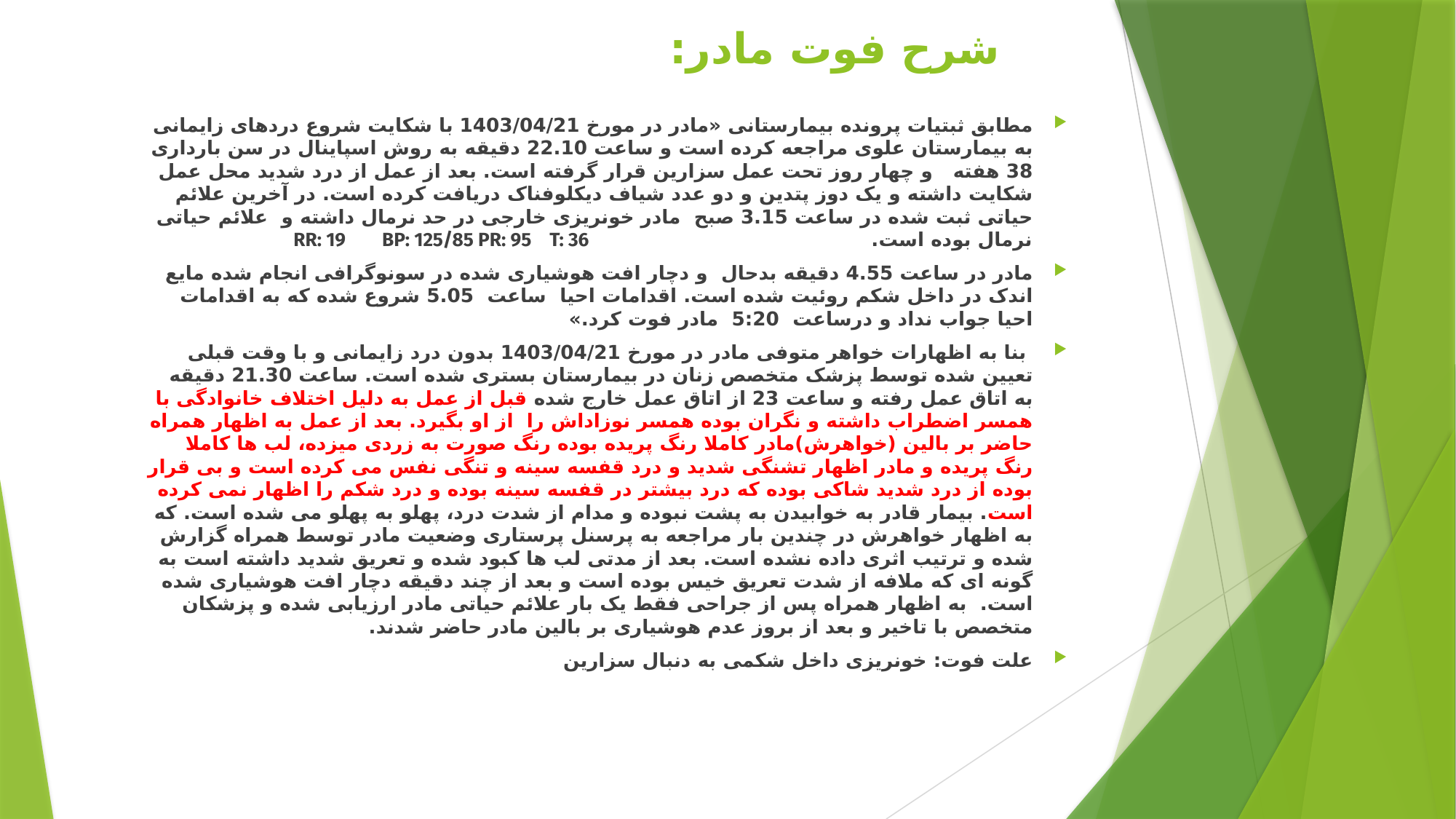

# شرح فوت مادر:
مطابق ثبتیات پرونده بیمارستانی «مادر در مورخ 1403/04/21 با شکایت شروع دردهای زایمانی به بیمارستان علوی مراجعه کرده است و ساعت 22.10 دقیقه به روش اسپاینال در سن بارداری 38 هفته   و چهار روز تحت عمل سزارین قرار گرفته است. بعد از عمل از درد شدید محل عمل شکایت داشته و یک دوز پتدین و دو عدد شیاف دیکلوفناک دریافت کرده است. در آخرین علائم حیاتی ثبت شده در ساعت 3.15 صبح  مادر خونریزی خارجی در حد نرمال داشته و  علائم حیاتی نرمال بوده است.                                          RR: 19        BP: 125/85 PR: 95    T: 36
مادر در ساعت 4.55 دقیقه بدحال  و دچار افت هوشیاری شده در سونوگرافی انجام شده مایع اندک در داخل شکم روئیت شده است. اقدامات احیا  ساعت  5.05 شروع شده که به اقدامات احیا جواب نداد و درساعت  5:20  مادر فوت کرد.»
 بنا به اظهارات خواهر متوفی مادر در مورخ 1403/04/21 بدون درد زایمانی و با وقت قبلی تعیین شده توسط پزشک متخصص زنان در بیمارستان بستری شده است. ساعت 21.30 دقیقه به اتاق عمل رفته و ساعت 23 از اتاق عمل خارج شده قبل از عمل به دلیل اختلاف خانوادگی با همسر اضطراب داشته و نگران بوده همسر نوزاداش را  از او بگیرد. بعد از عمل به اظهار همراه حاضر بر بالین (خواهرش)مادر کاملا رنگ پریده بوده رنگ صورت به زردی میزده، لب ها کاملا رنگ پریده و مادر اظهار تشنگی شدید و درد قفسه سینه و تنگی نفس می کرده است و بی قرار بوده از درد شدید شاکی بوده که درد بیشتر در قفسه سینه بوده و درد شکم را اظهار نمی کرده است. بیمار قادر به خوابیدن به پشت نبوده و مدام از شدت درد، پهلو به پهلو می شده است. که به اظهار خواهرش در چندین بار مراجعه به پرسنل پرستاری وضعیت مادر توسط همراه گزارش شده و ترتیب اثری داده نشده است. بعد از مدتی لب ها کبود شده و تعریق شدید داشته است به گونه ای که ملافه از شدت تعریق خیس بوده است و بعد از چند دقیقه دچار افت هوشیاری شده است.  به اظهار همراه پس از جراحی فقط یک بار علائم حیاتی مادر ارزیابی شده و پزشکان متخصص با تاخیر و بعد از بروز عدم هوشیاری بر بالین مادر حاضر شدند.
علت فوت: خونریزی داخل شکمی به دنبال سزارین